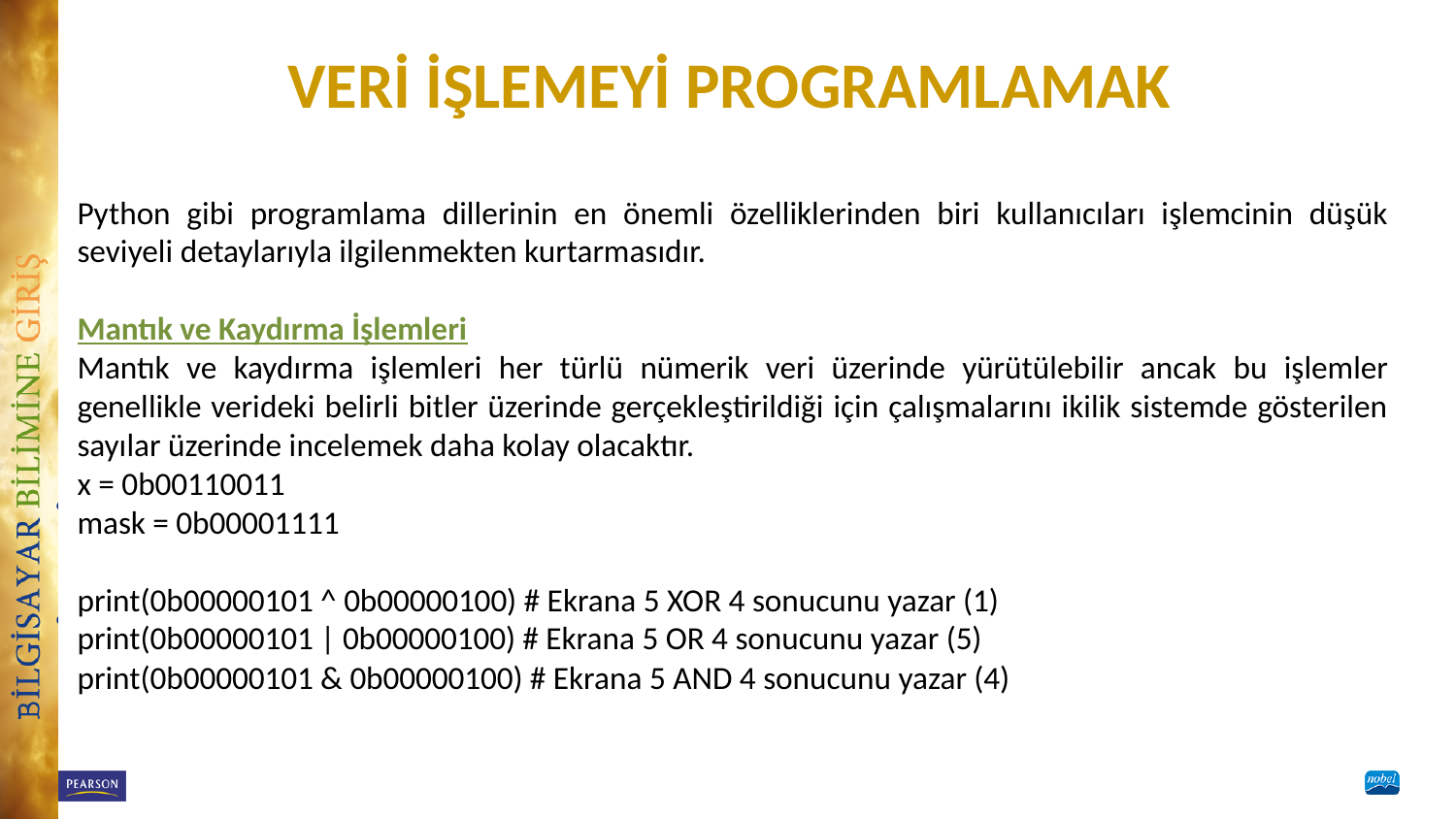

# VERİ İŞLEMEYİ PROGRAMLAMAK
Python gibi programlama dillerinin en önemli özelliklerinden biri kullanıcıları işlemcinin düşük seviyeli detaylarıyla ilgilenmekten kurtarmasıdır.

Mantık ve Kaydırma İşlemleri
Mantık ve kaydırma işlemleri her türlü nümerik veri üzerinde yürütülebilir ancak bu işlemler genellikle verideki belirli bitler üzerinde gerçekleştirildiği için çalışmalarını ikilik sistemde gösterilen sayılar üzerinde incelemek daha kolay olacaktır.
x = 0b00110011
mask = 0b00001111

print(0b00000101 ^ 0b00000100) # Ekrana 5 XOR 4 sonucunu yazar (1)
print(0b00000101 | 0b00000100) # Ekrana 5 OR 4 sonucunu yazar (5)
print(0b00000101 & 0b00000100) # Ekrana 5 AND 4 sonucunu yazar (4)